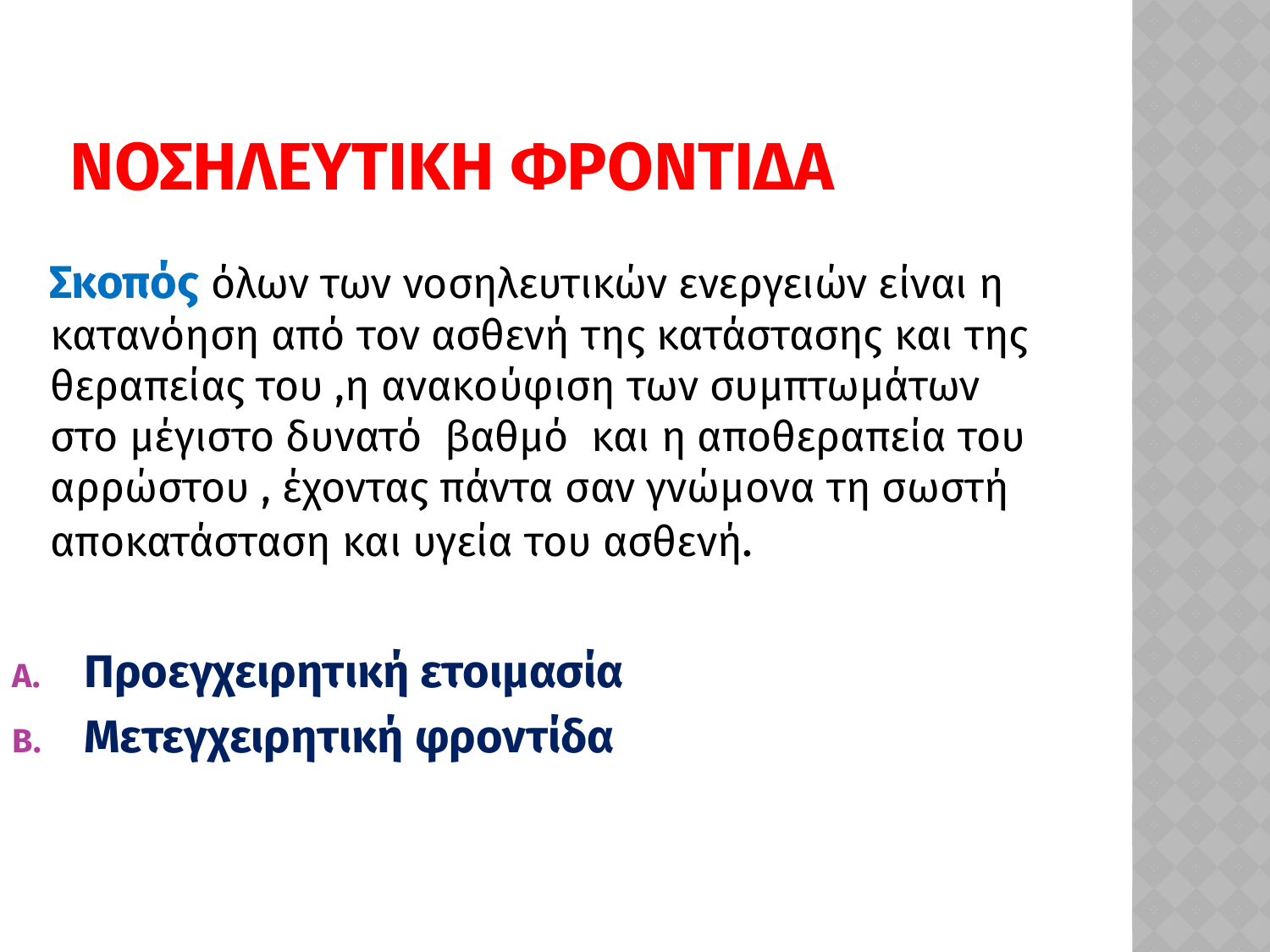

# ΝΟΣΗΛΕΥΤΙΚΗ ΦΡΟΝΤΙΔΑ
   Σκοπός όλων των νοσηλευτικών ενεργειών είναι η κατανόηση από τον ασθενή της κατάστασης και της θεραπείας του ,η ανακούφιση των συμπτωμάτων στο μέγιστο δυνατό  βαθμό  και η αποθεραπεία του αρρώστου , έχοντας πάντα σαν γνώμονα τη σωστή αποκατάσταση και υγεία του ασθενή.

Προεγχειρητική ετοιμασία
Μετεγχειρητική φροντίδα